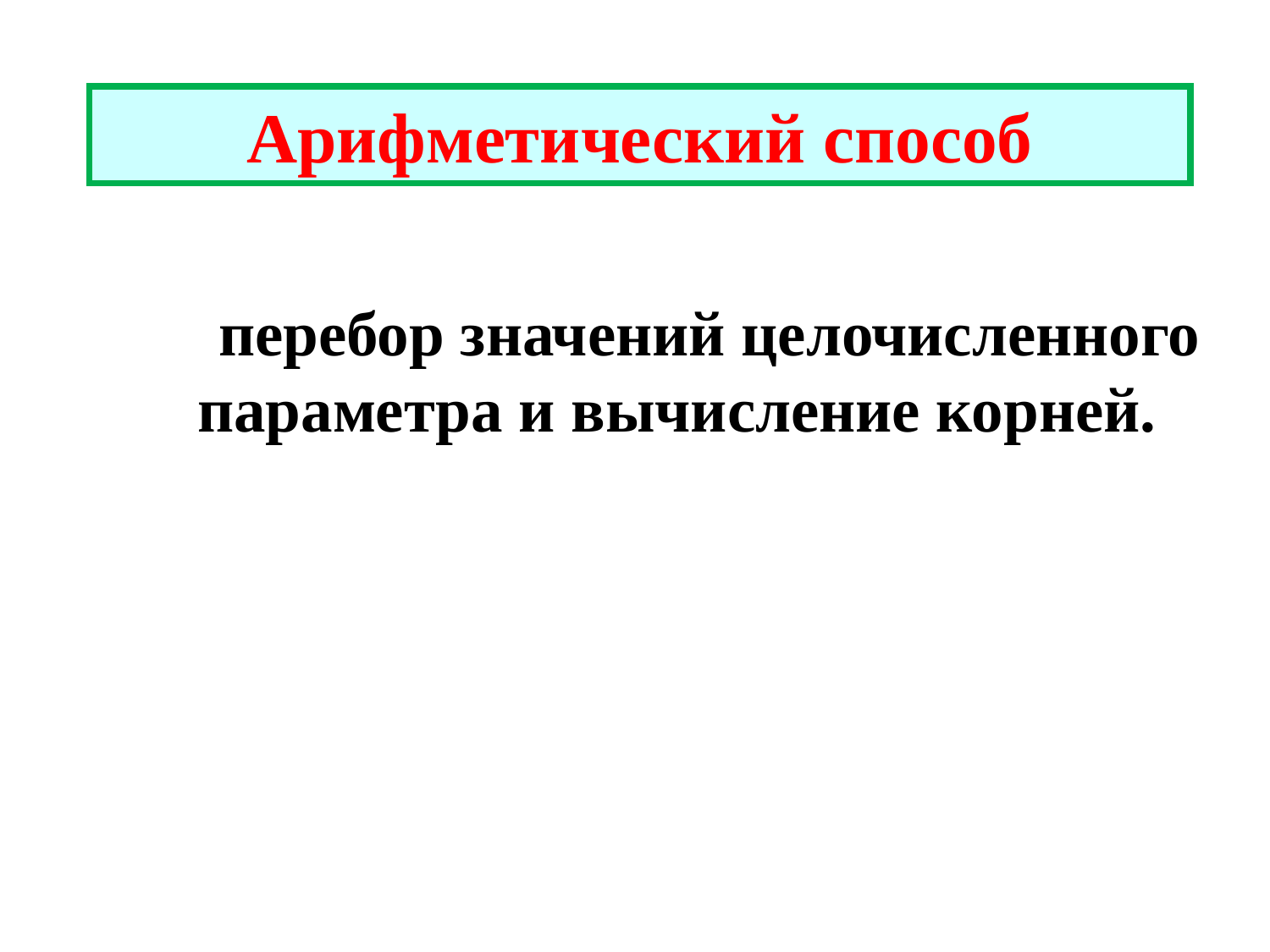

Арифметический способ
 перебор значений целочисленного параметра и вычисление корней.